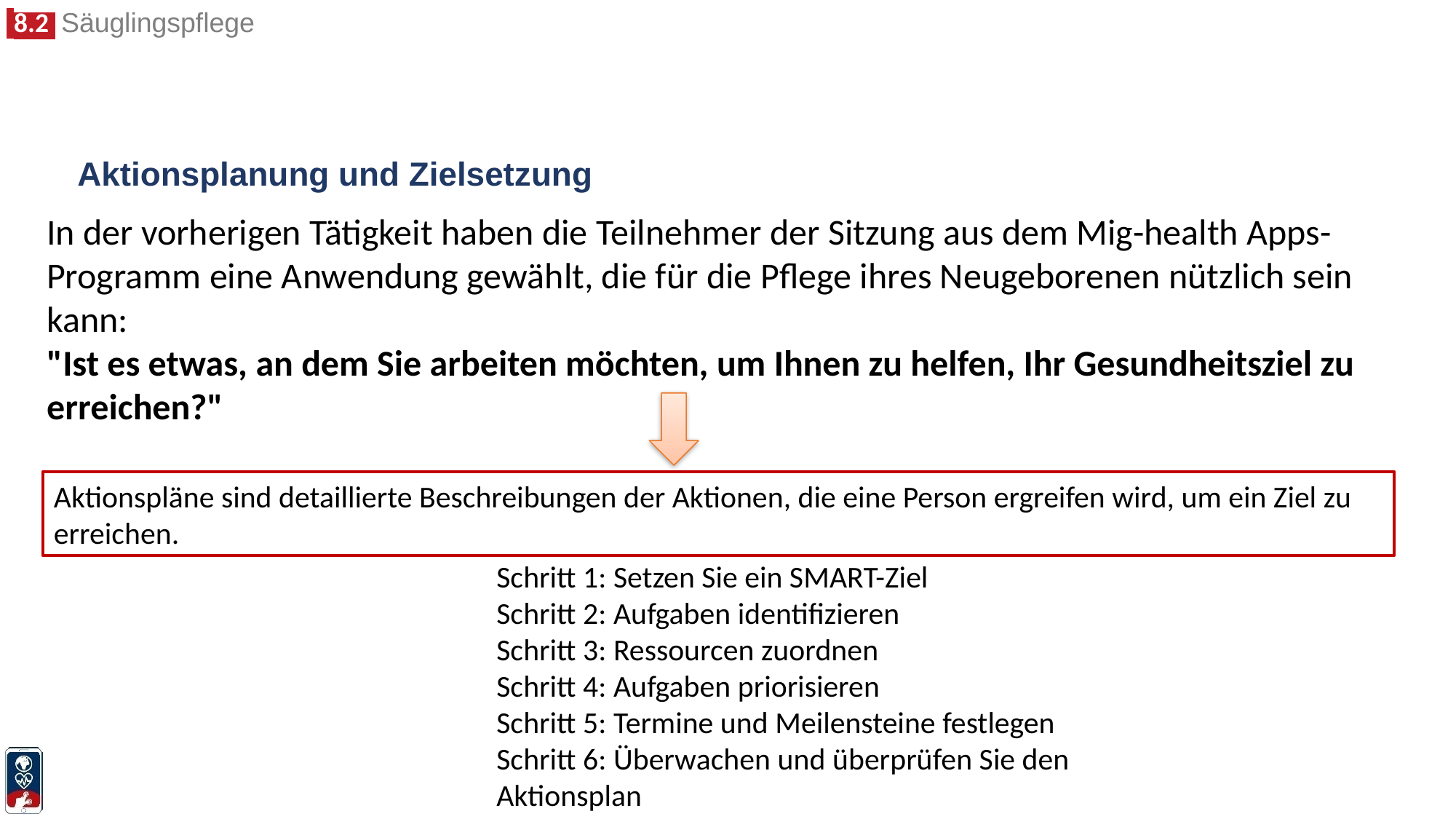

# Aktionsplanung und Zielsetzung
In der vorherigen Tätigkeit haben die Teilnehmer der Sitzung aus dem Mig-health Apps-Programm eine Anwendung gewählt, die für die Pflege ihres Neugeborenen nützlich sein kann:
"Ist es etwas, an dem Sie arbeiten möchten, um Ihnen zu helfen, Ihr Gesundheitsziel zu erreichen?"

Aktionspläne sind detaillierte Beschreibungen der Aktionen, die eine Person ergreifen wird, um ein Ziel zu erreichen.
Schritt 1: Setzen Sie ein SMART-Ziel
Schritt 2: Aufgaben identifizieren
Schritt 3: Ressourcen zuordnen
Schritt 4: Aufgaben priorisieren
Schritt 5: Termine und Meilensteine festlegen
Schritt 6: Überwachen und überprüfen Sie den Aktionsplan